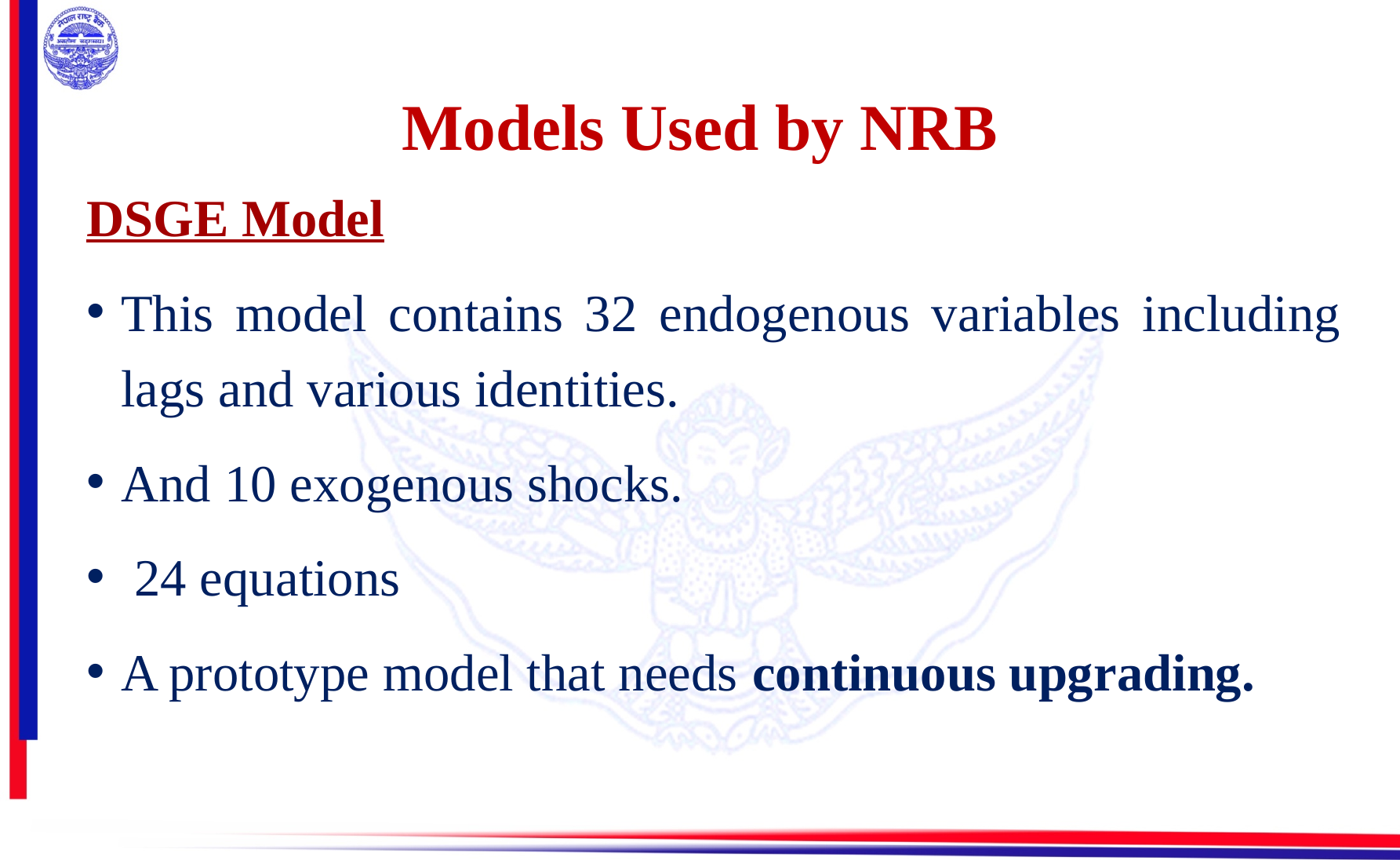

# Models Used by NRB
DSGE Model
This model contains 32 endogenous variables including lags and various identities.
And 10 exogenous shocks.
 24 equations
A prototype model that needs continuous upgrading.